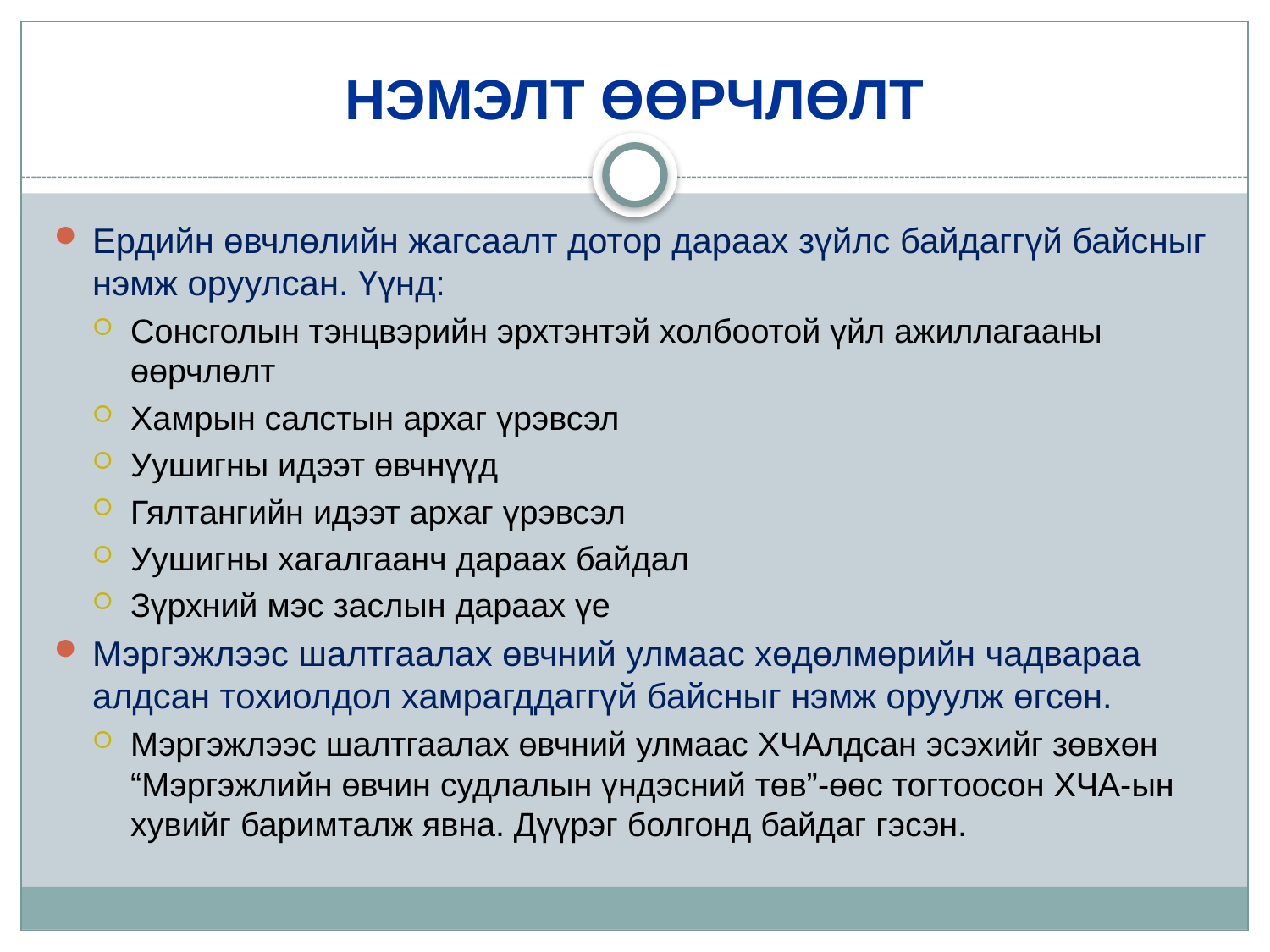

# НЭМЭЛТ ӨӨРЧЛӨЛТ
Ердийн өвчлөлийн жагсаалт дотор дараах зүйлс байдаггүй байсныг нэмж оруулсан. Үүнд:
Сонсголын тэнцвэрийн эрхтэнтэй холбоотой үйл ажиллагааны өөрчлөлт
Хамрын салстын архаг үрэвсэл
Уушигны идээт өвчнүүд
Гялтангийн идээт архаг үрэвсэл
Уушигны хагалгаанч дараах байдал
Зүрхний мэс заслын дараах үе
Мэргэжлээс шалтгаалах өвчний улмаас хөдөлмөрийн чадвараа алдсан тохиолдол хамрагддаггүй байсныг нэмж оруулж өгсөн.
Мэргэжлээс шалтгаалах өвчний улмаас ХЧАлдсан эсэхийг зөвхөн “Мэргэжлийн өвчин судлалын үндэсний төв”-өөс тогтоосон ХЧА-ын хувийг баримталж явна. Дүүрэг болгонд байдаг гэсэн.